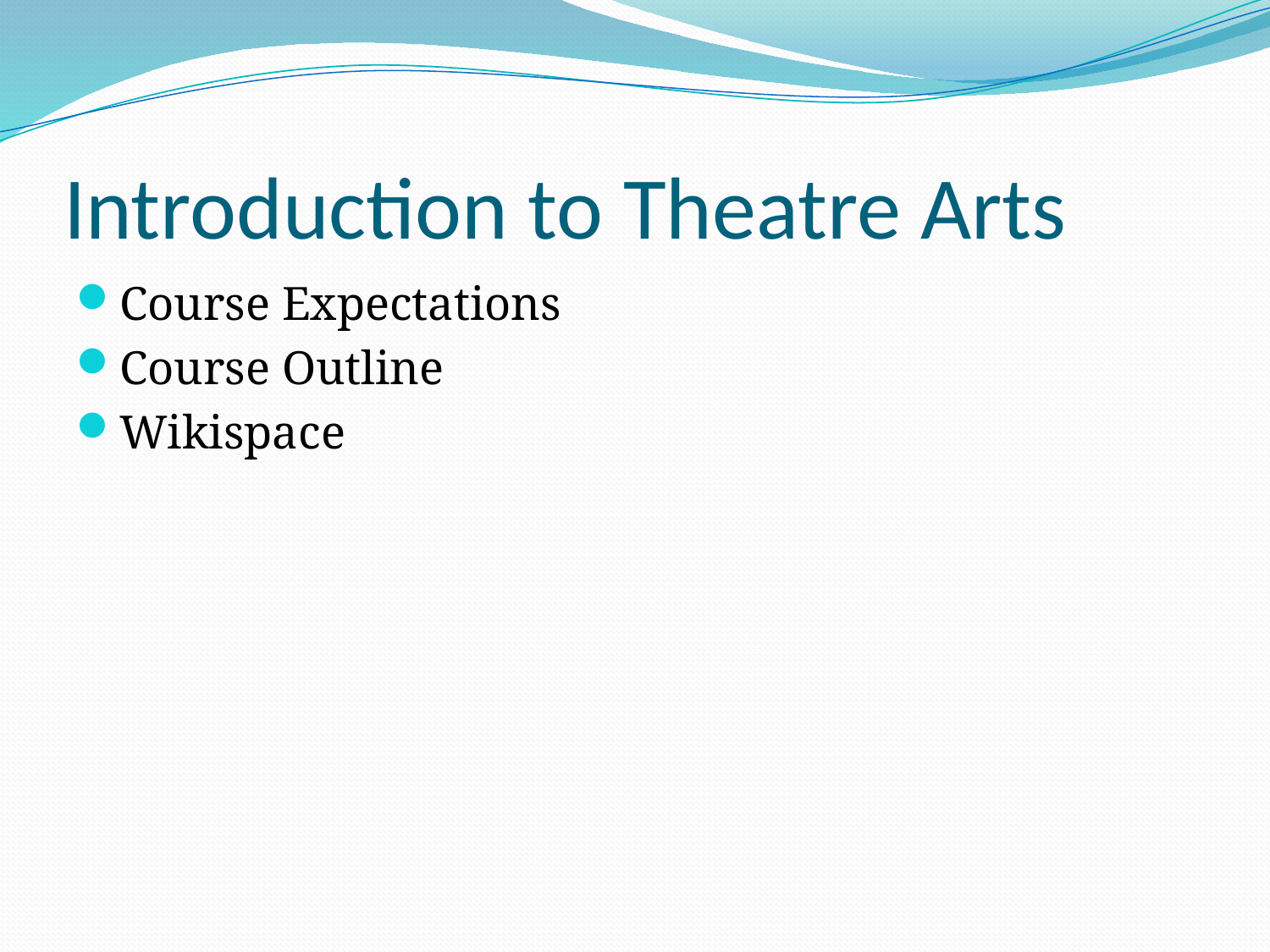

# Introduction to Theatre Arts
Course Expectations
Course Outline
Wikispace